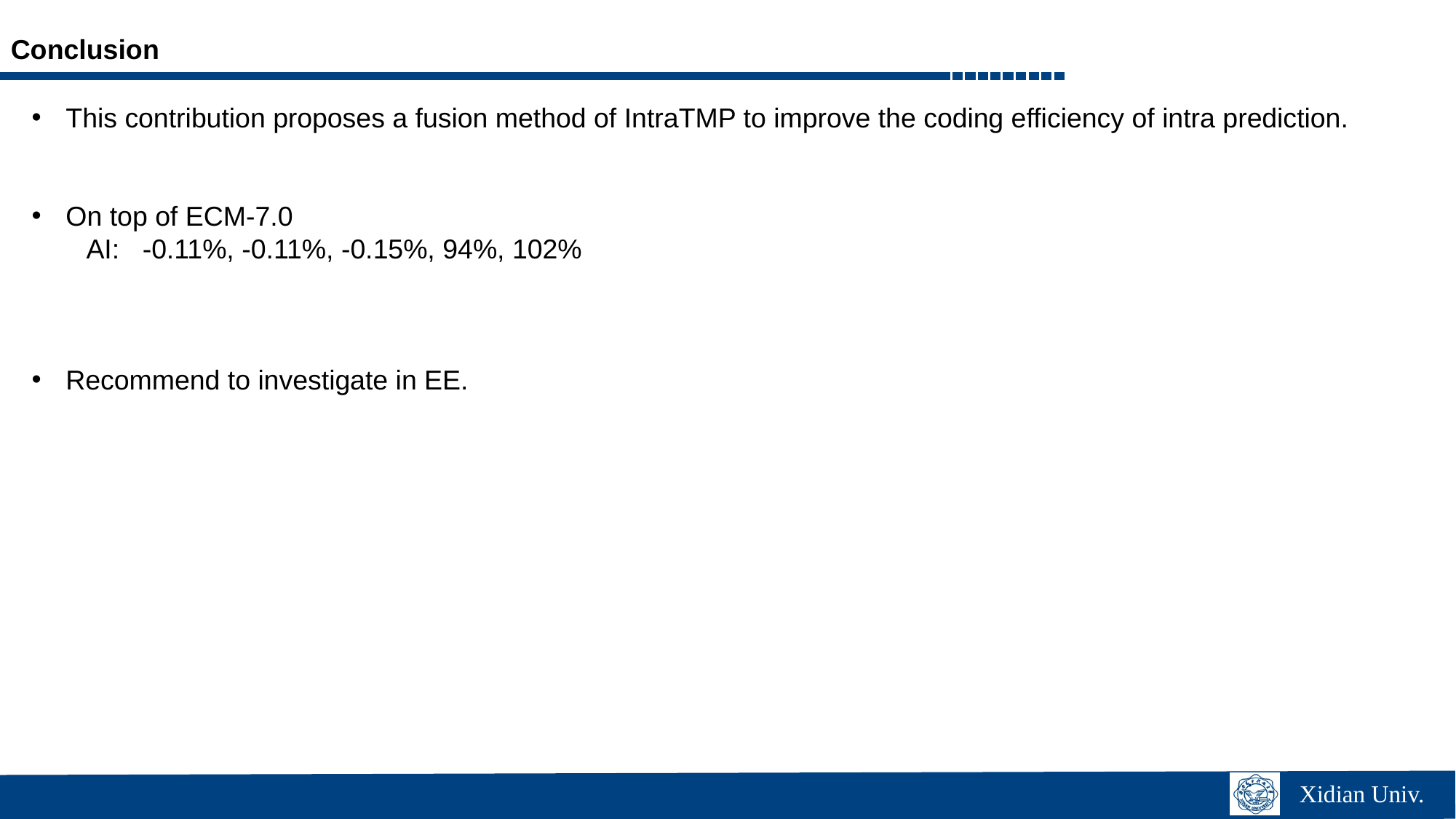

Conclusion
This contribution proposes a fusion method of IntraTMP to improve the coding efficiency of intra prediction.

On top of ECM-7.0
AI:   -0.11%, -0.11%, -0.15%, 94%, 102%

Recommend to investigate in EE.